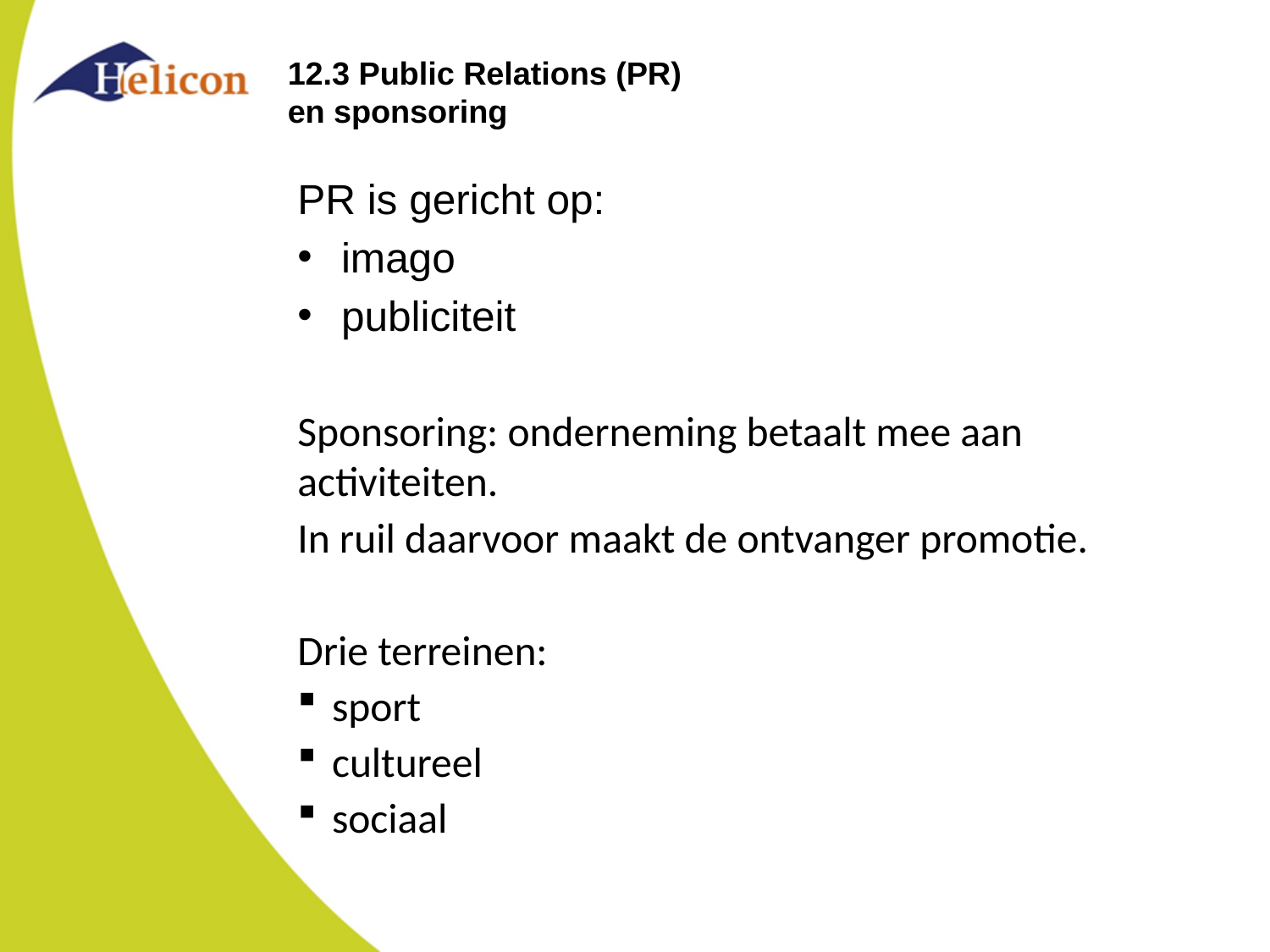

# 12.3 Public Relations (PR) en sponsoring
PR is gericht op:
imago
publiciteit

Sponsoring: onderneming betaalt mee aan activiteiten.
In ruil daarvoor maakt de ontvanger promotie.

Drie terreinen:
sport
cultureel
sociaal